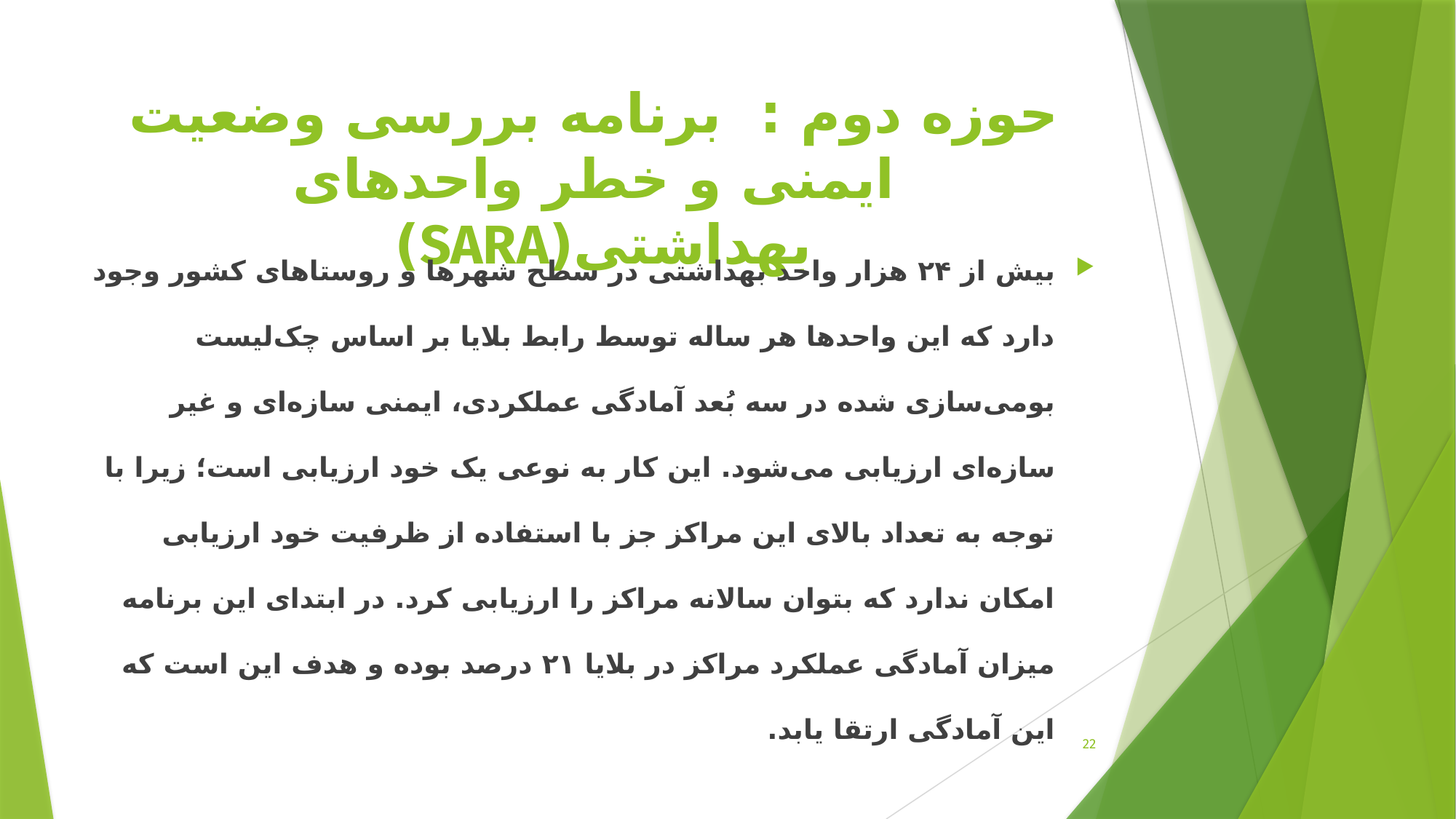

# حوزه دوم :  برنامه بررسی وضعیت ایمنی و خطر واحدهای بهداشتی(SARA)
بیش از ۲۴ هزار واحد بهداشتی در سطح شهرها و روستاهای کشور وجود دارد که این واحدها هر ساله توسط رابط بلایا بر اساس چک‌لیست بومی‌سازی شده در سه بُعد آمادگی عملکردی، ایمنی سازه‌ای و غیر سازه‌ای ارزیابی می‌شود. این کار به نوعی یک خود ارزیابی است؛ زیرا با توجه به تعداد بالای این مراکز جز با استفاده از ظرفیت خود ارزیابی امکان ندارد که بتوان سالانه مراکز را ارزیابی کرد. در ابتدای این برنامه‌ میزان آمادگی عملکرد مراکز در بلایا ۲۱ درصد بوده و هدف این است که این آمادگی ارتقا یابد.

22